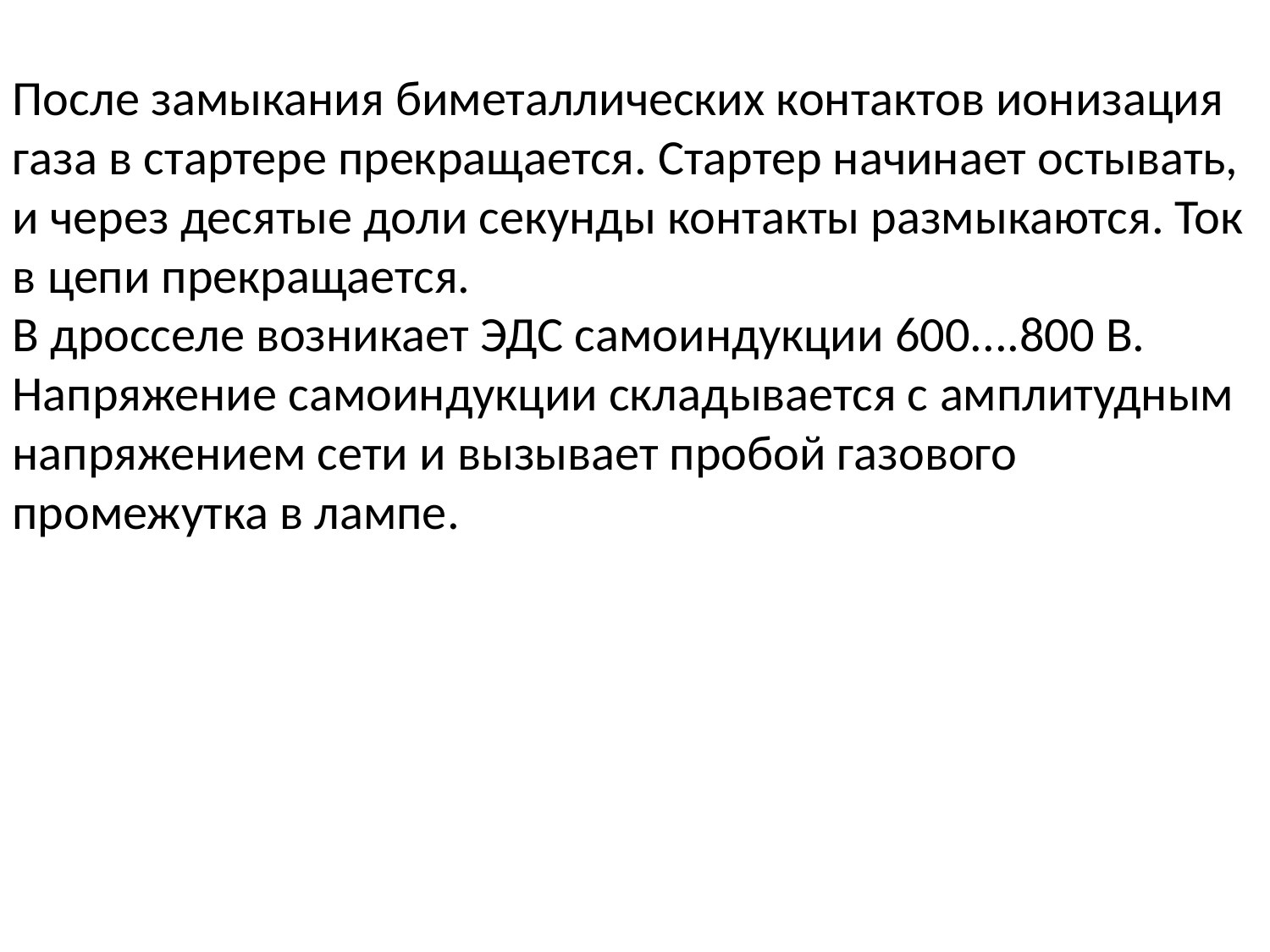

После замыкания биметаллических контактов ионизация газа в стартере прекращается. Стартер начинает остывать, и через десятые доли секунды контакты размыкаются. Ток в цепи прекращается.
В дросселе возникает ЭДС самоиндукции 600....800 В. Напряжение самоиндукции складывается с амплитудным напряжением сети и вызывает пробой газового промежутка в лампе.